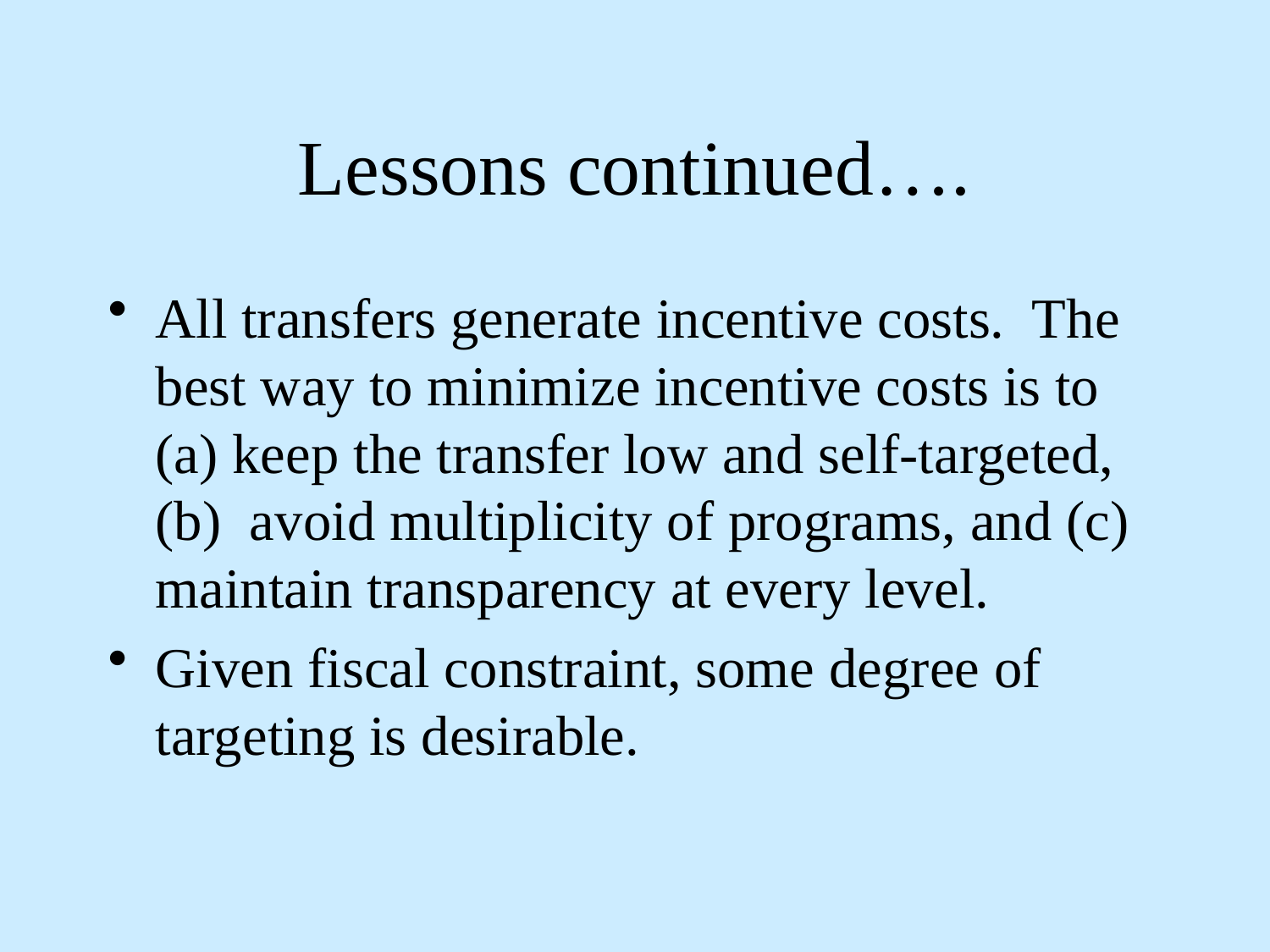

# Lessons continued….
All transfers generate incentive costs.  The best way to minimize incentive costs is to (a) keep the transfer low and self-targeted,(b)  avoid multiplicity of programs, and (c) maintain transparency at every level.
Given fiscal constraint, some degree of targeting is desirable.